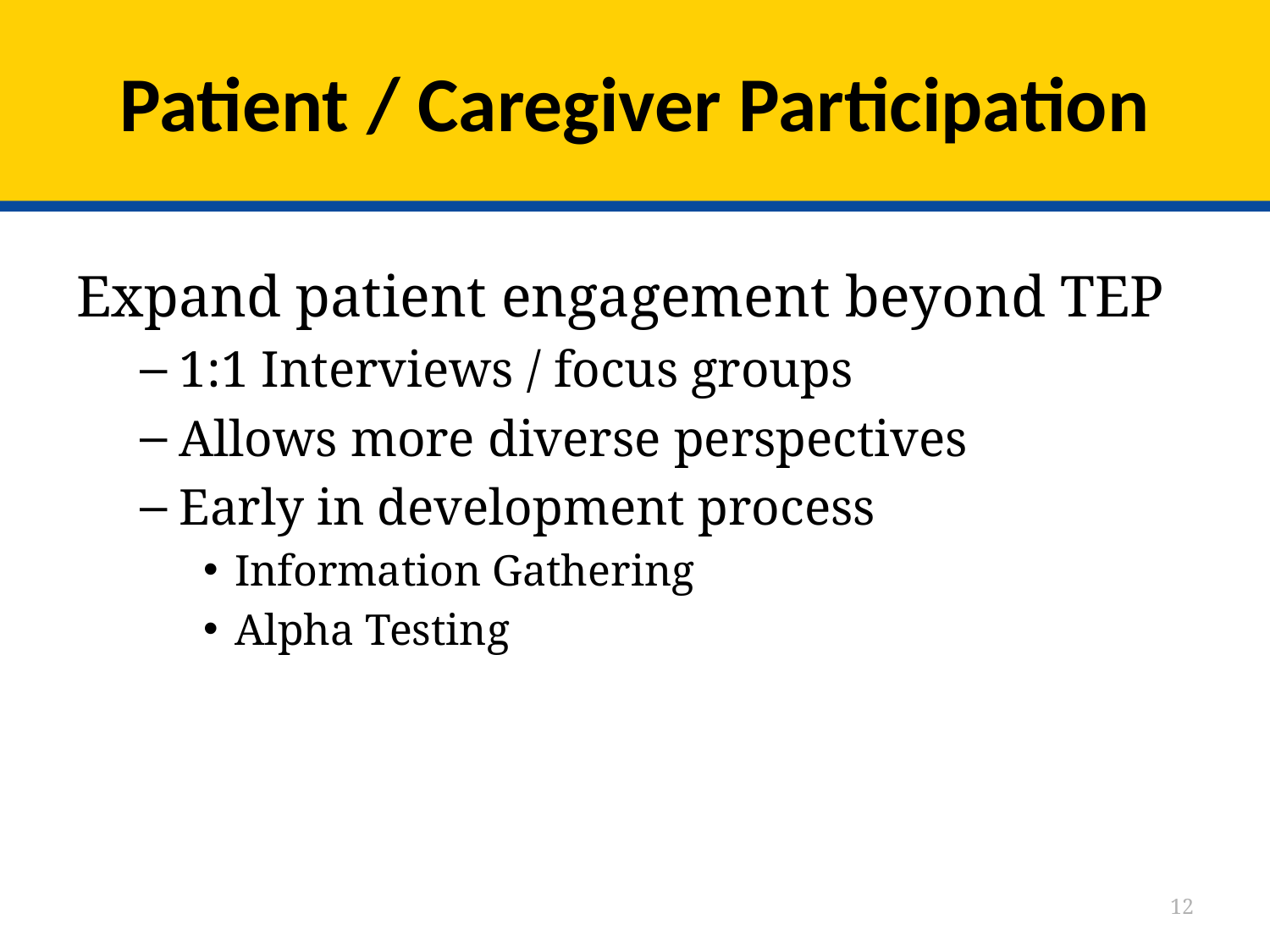

# Patient / Caregiver Participation
Expand patient engagement beyond TEP
1:1 Interviews / focus groups
Allows more diverse perspectives
Early in development process
Information Gathering
Alpha Testing

12